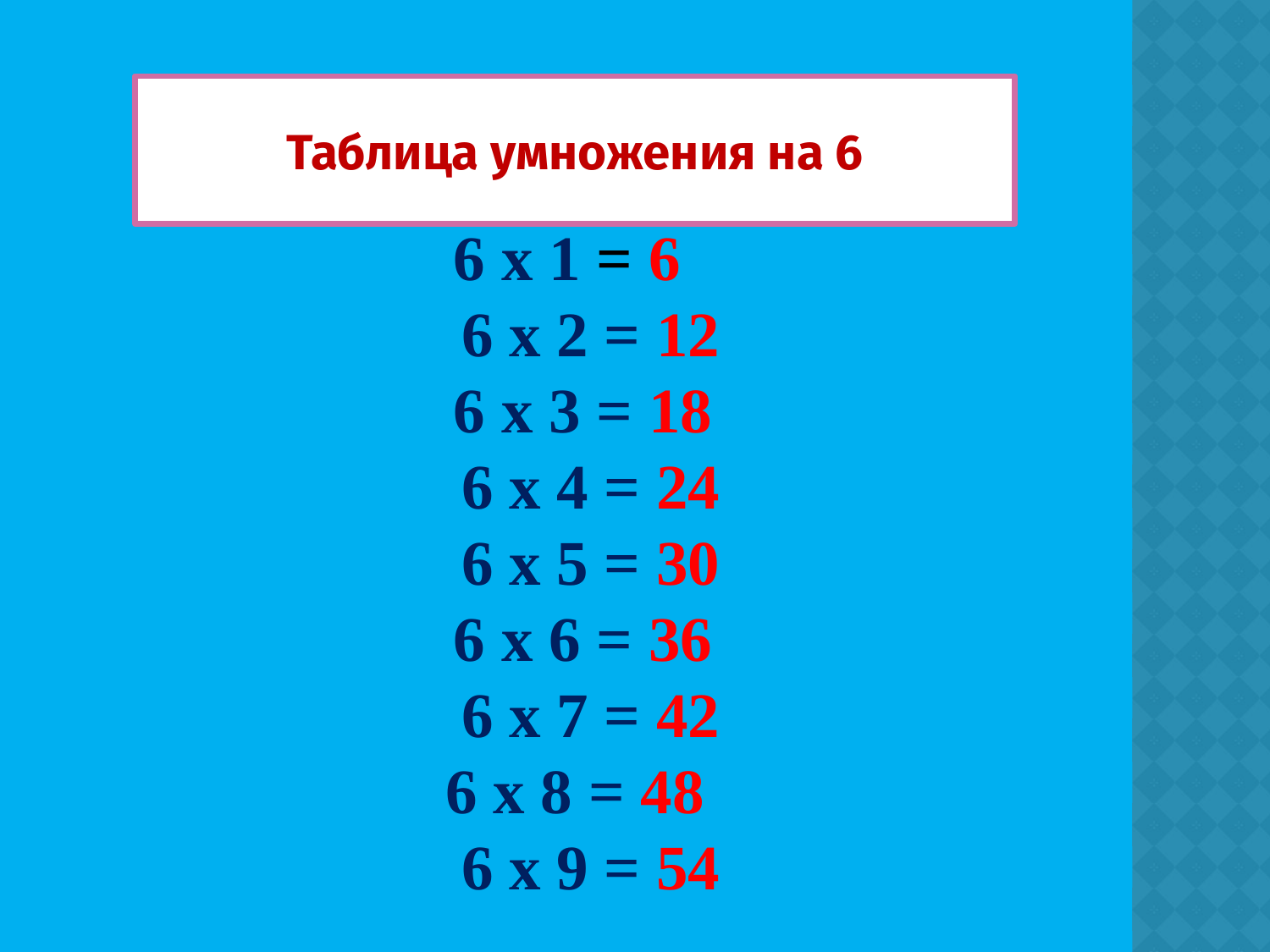

Таблица умножения на 6

6 х 1 = 6
  6 х 2 = 12
  6 х 3 = 18
  6 х 4 = 24
  6 х 5 = 30
  6 х 6 = 36
  6 х 7 = 42
  6 х 8 = 48
  6 х 9 = 54